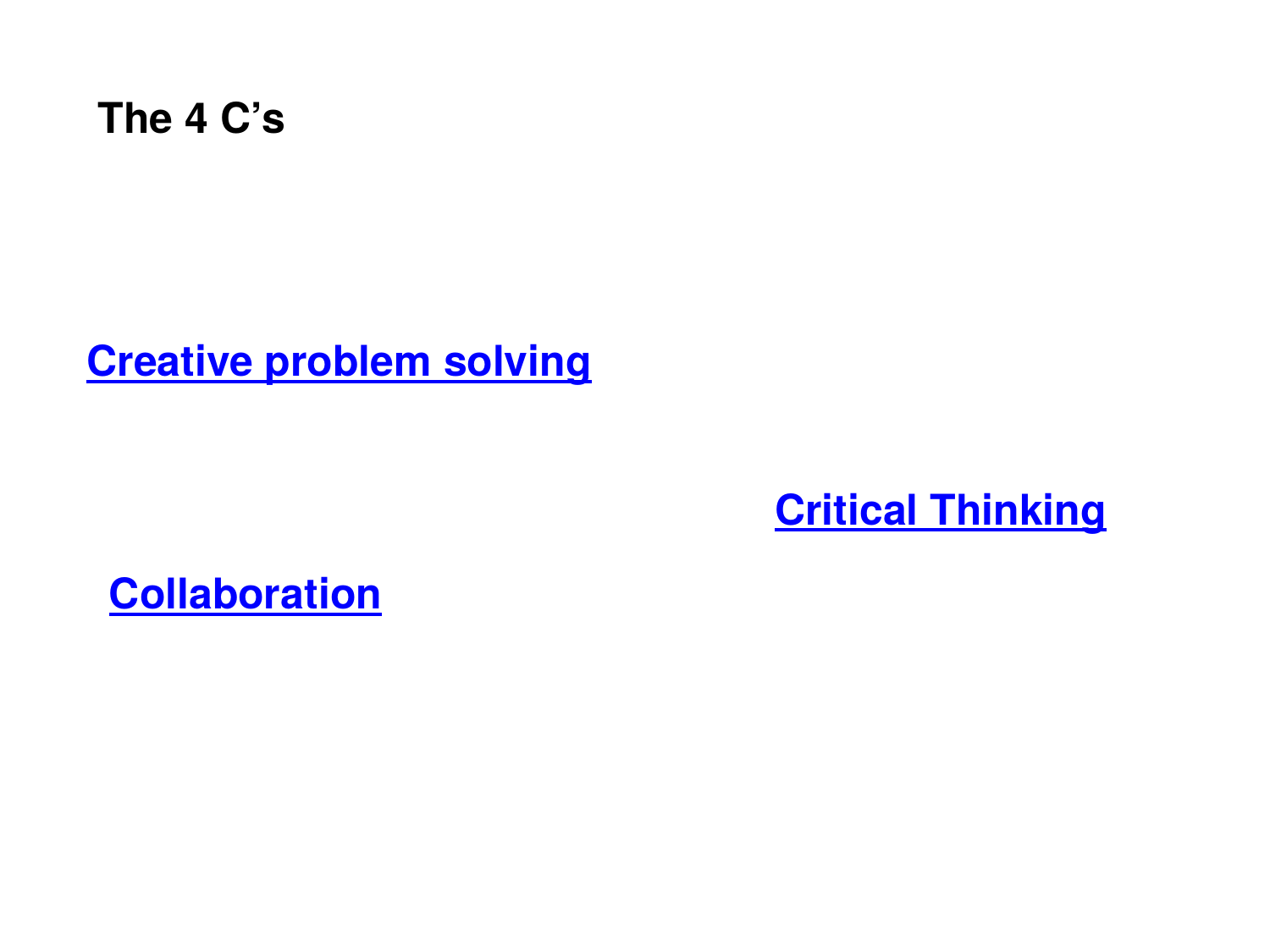

The 4 C’s
Creative problem solving
Critical Thinking
Collaboration